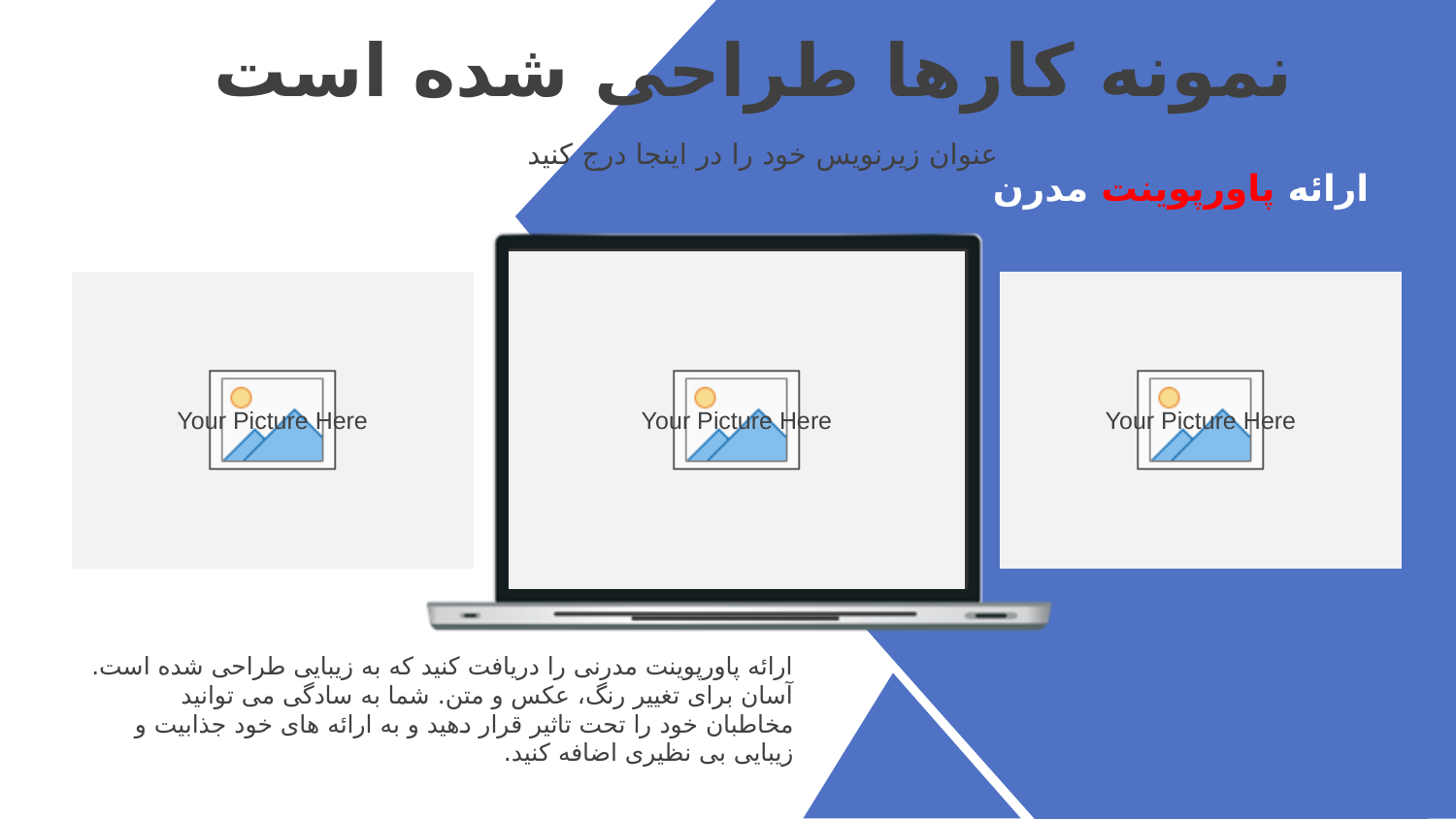

نمونه کارها طراحی شده است
عنوان زیرنویس خود را در اینجا درج کنید
ارائه پاورپوینت مدرن

ارائه پاورپوینت مدرنی را دریافت کنید که به زیبایی طراحی شده است. آسان برای تغییر رنگ، عکس و متن. شما به سادگی می توانید مخاطبان خود را تحت تاثیر قرار دهید و به ارائه های خود جذابیت و زیبایی بی نظیری اضافه کنید.